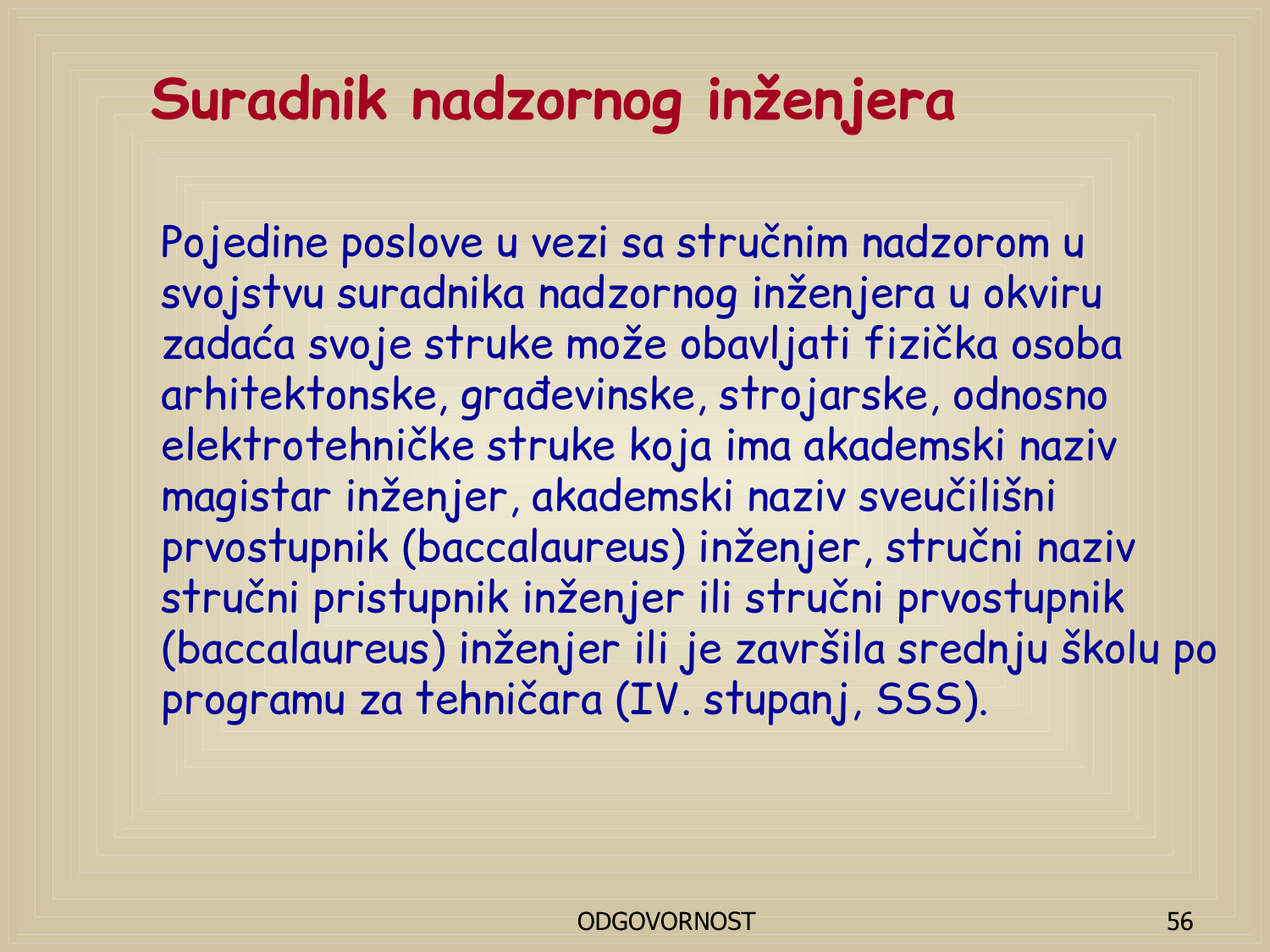

# Suradnik nadzornog inženjera
Pojedine poslove u vezi sa stručnim nadzorom u svojstvu suradnika nadzornog inženjera u okviru zadaća svoje struke može obavljati fizička osoba arhitektonske, građevinske, strojarske, odnosno elektrotehničke struke koja ima akademski naziv magistar inženjer, akademski naziv sveučilišni prvostupnik (baccalaureus) inženjer, stručni naziv stručni pristupnik inženjer ili stručni prvostupnik (baccalaureus) inženjer ili je završila srednju školu po programu za tehničara (IV. stupanj, SSS).

ODGOVORNOST
56